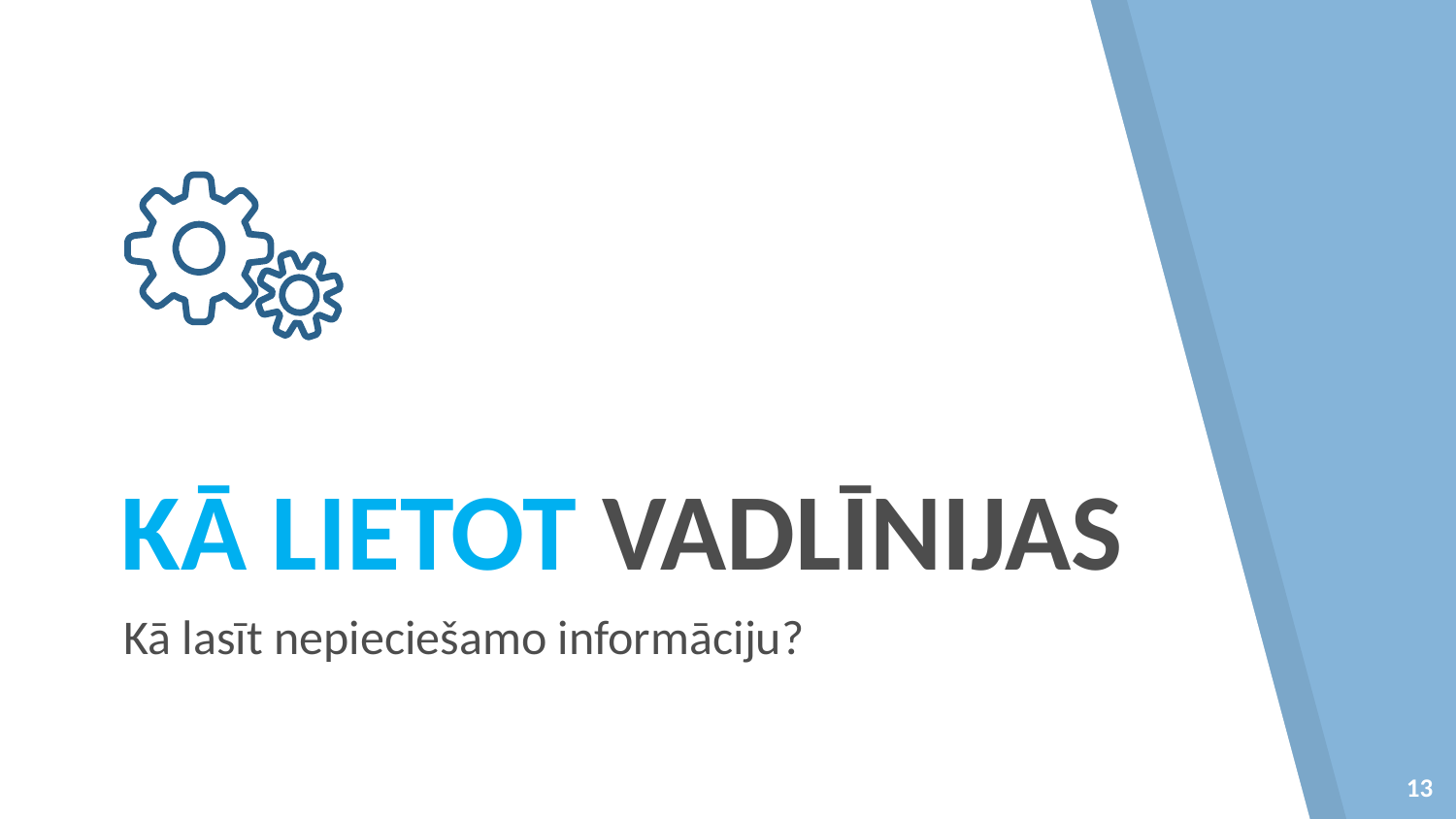

KĀ LIETOT VADLĪNIJAS
Kā lasīt nepieciešamo informāciju?
13